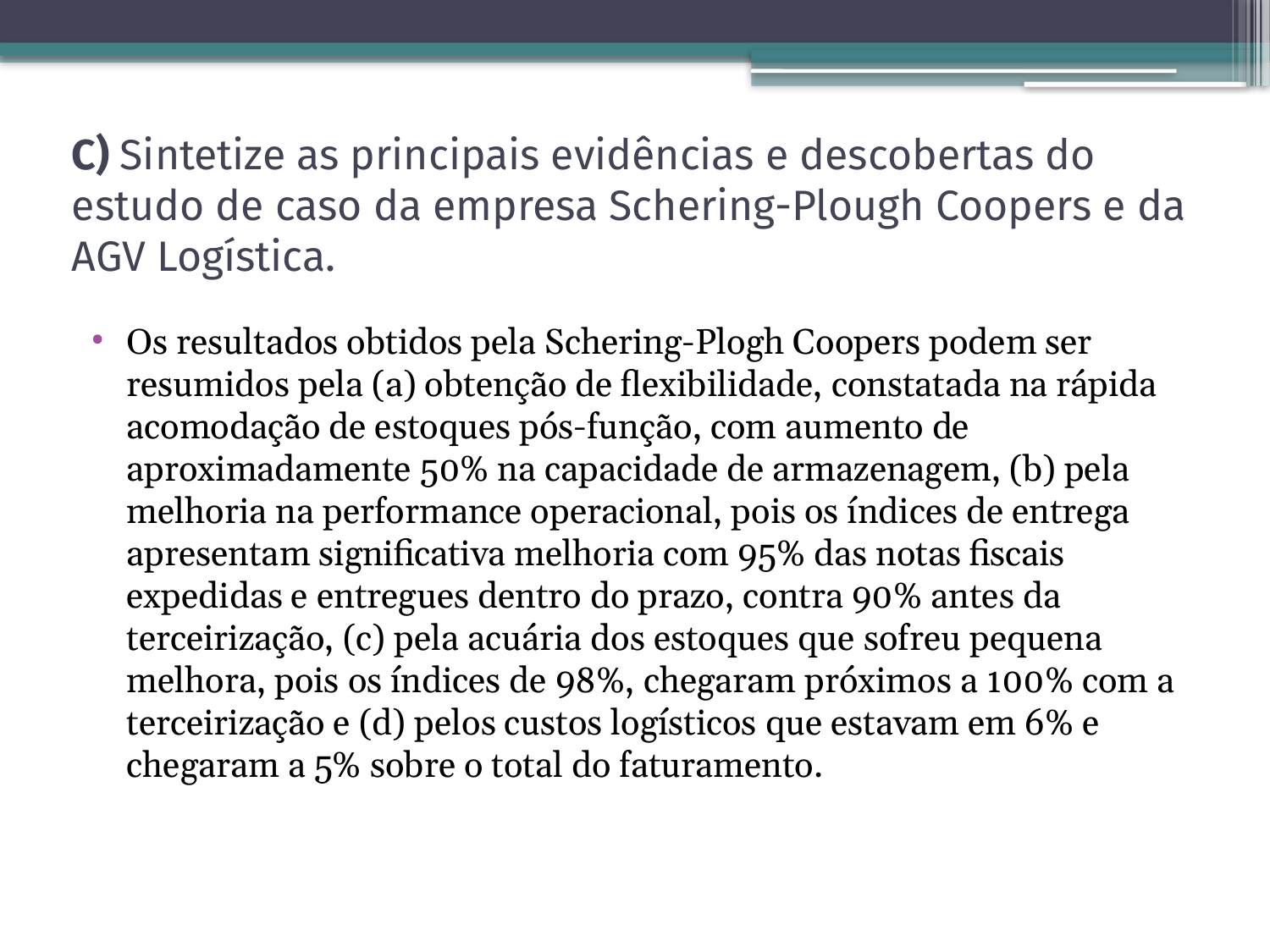

# C) Sintetize as principais evidências e descobertas do estudo de caso da empresa Schering-Plough Coopers e da AGV Logística.
Os resultados obtidos pela Schering-Plogh Coopers podem ser resumidos pela (a) obtenção de flexibilidade, constatada na rápida acomodação de estoques pós-função, com aumento de aproximadamente 50% na capacidade de armazenagem, (b) pela melhoria na performance operacional, pois os índices de entrega apresentam significativa melhoria com 95% das notas fiscais expedidas e entregues dentro do prazo, contra 90% antes da terceirização, (c) pela acuária dos estoques que sofreu pequena melhora, pois os índices de 98%, chegaram próximos a 100% com a terceirização e (d) pelos custos logísticos que estavam em 6% e chegaram a 5% sobre o total do faturamento.